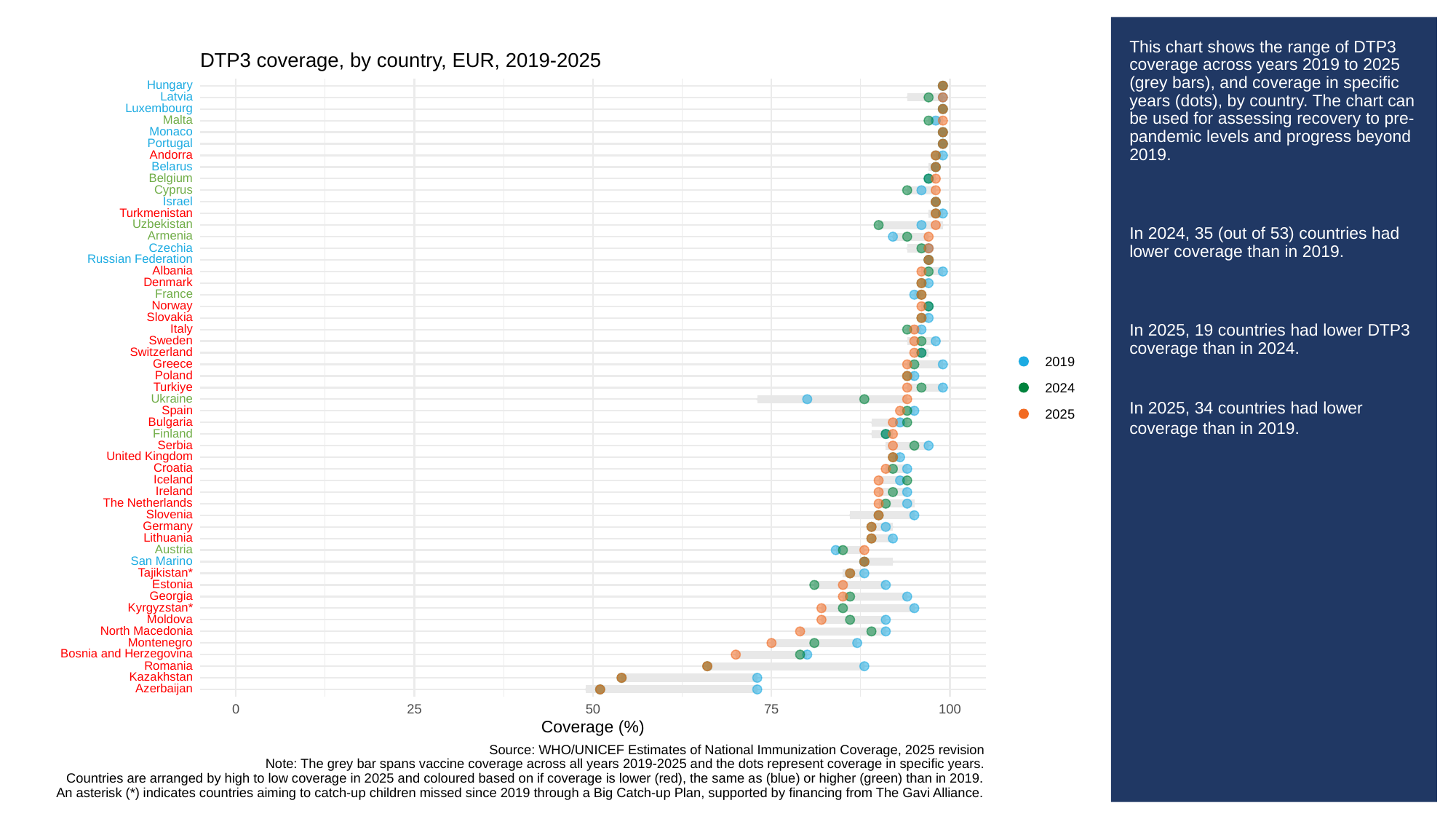

# This chart shows the range of DTP3 coverage across years 2019 to 2025 (grey bars), and coverage in specific years (dots), by country. The chart can be used for assessing recovery to pre-pandemic levels and progress beyond 2019.

In 2024, 35 (out of 53) countries had lower coverage than in 2019.

In 2025, 19 countries had lower DTP3 coverage than in 2024.

In 2025, 34 countries had lower coverage than in 2019.

DTP3 coverage, by country, EUR, 2019-2025

Hungary

Latvia

Luxembourg

Malta

Monaco

Portugal

Andorra

Belarus

Belgium

Cyprus

Israel

Turkmenistan

Uzbekistan

Armenia

Czechia

Russian
Federation

Albania

Denmark

France

Norway

Slovakia

Italy

Sweden

Switzerland

2019

Greece

Poland

Turkiye
2024

Ukraine

Spain

2025

Bulgaria

Finland

Serbia

United
Kingdom

Croatia

Iceland

Ireland

The
Netherlands

Slovenia

Germany

Lithuania

Austria

San
Marino

Tajikistan*

Estonia

Georgia

Kyrgyzstan*

Moldova

North
Macedonia

Montenegro

Bosnia
and
Herzegovina

Romania

Kazakhstan

Azerbaijan

0
25
50
75
100
Coverage (%)
Source: WHO/UNICEF Estimates of National Immunization Coverage, 2025 revision
Note: The grey bar spans vaccine coverage across all years 2019-2025 and the dots represent coverage in specific years.
Countries are arranged by high to low coverage in 2025 and coloured based on if coverage is lower (red), the same as (blue) or higher (green) than in 2019.
An asterisk (*) indicates countries aiming to catch-up children missed since 2019 through a Big Catch-up Plan, supported by financing from The Gavi Alliance.